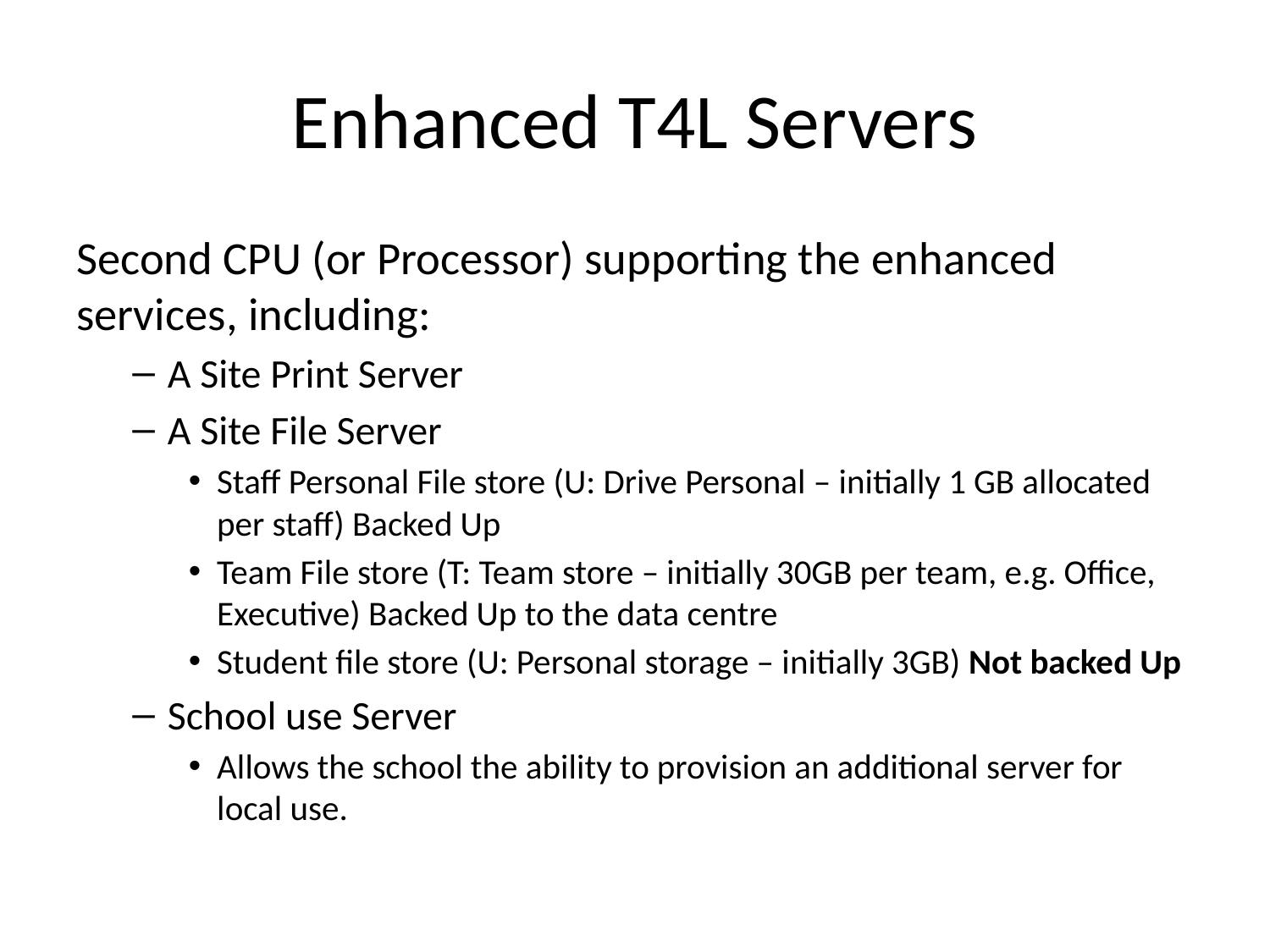

# Enhanced T4L Servers
Second CPU (or Processor) supporting the enhanced services, including:
A Site Print Server
A Site File Server
Staff Personal File store (U: Drive Personal – initially 1 GB allocated per staff) Backed Up
Team File store (T: Team store – initially 30GB per team, e.g. Office, Executive) Backed Up to the data centre
Student file store (U: Personal storage – initially 3GB) Not backed Up
School use Server
Allows the school the ability to provision an additional server for local use.